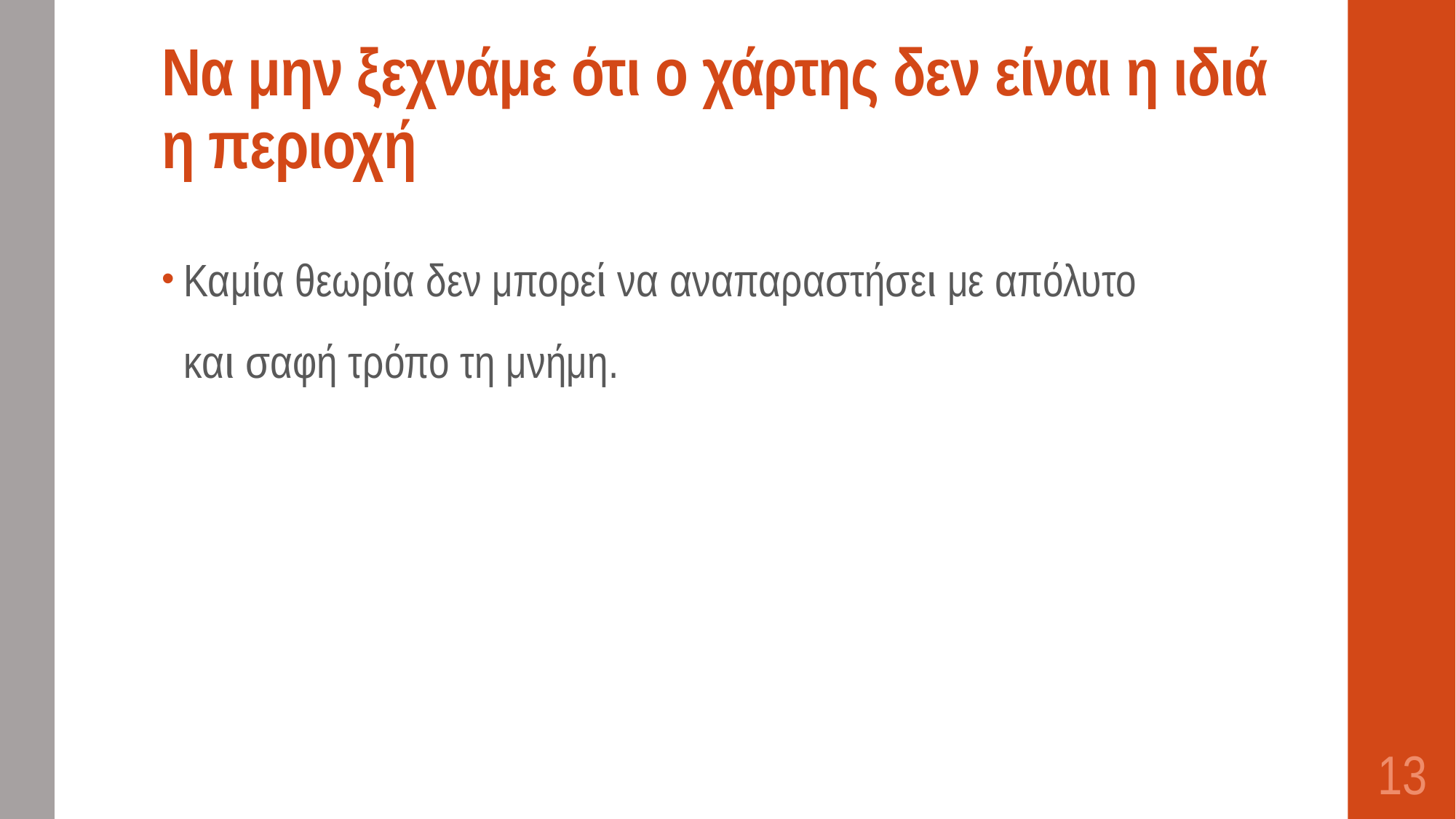

# Να μην ξεχνάμε ότι ο χάρτης δεν είναι η ιδιά η περιοχή
Καμία θεωρία δεν μπορεί να αναπαραστήσει με απόλυτο και σαφή τρόπο τη μνήμη.

13